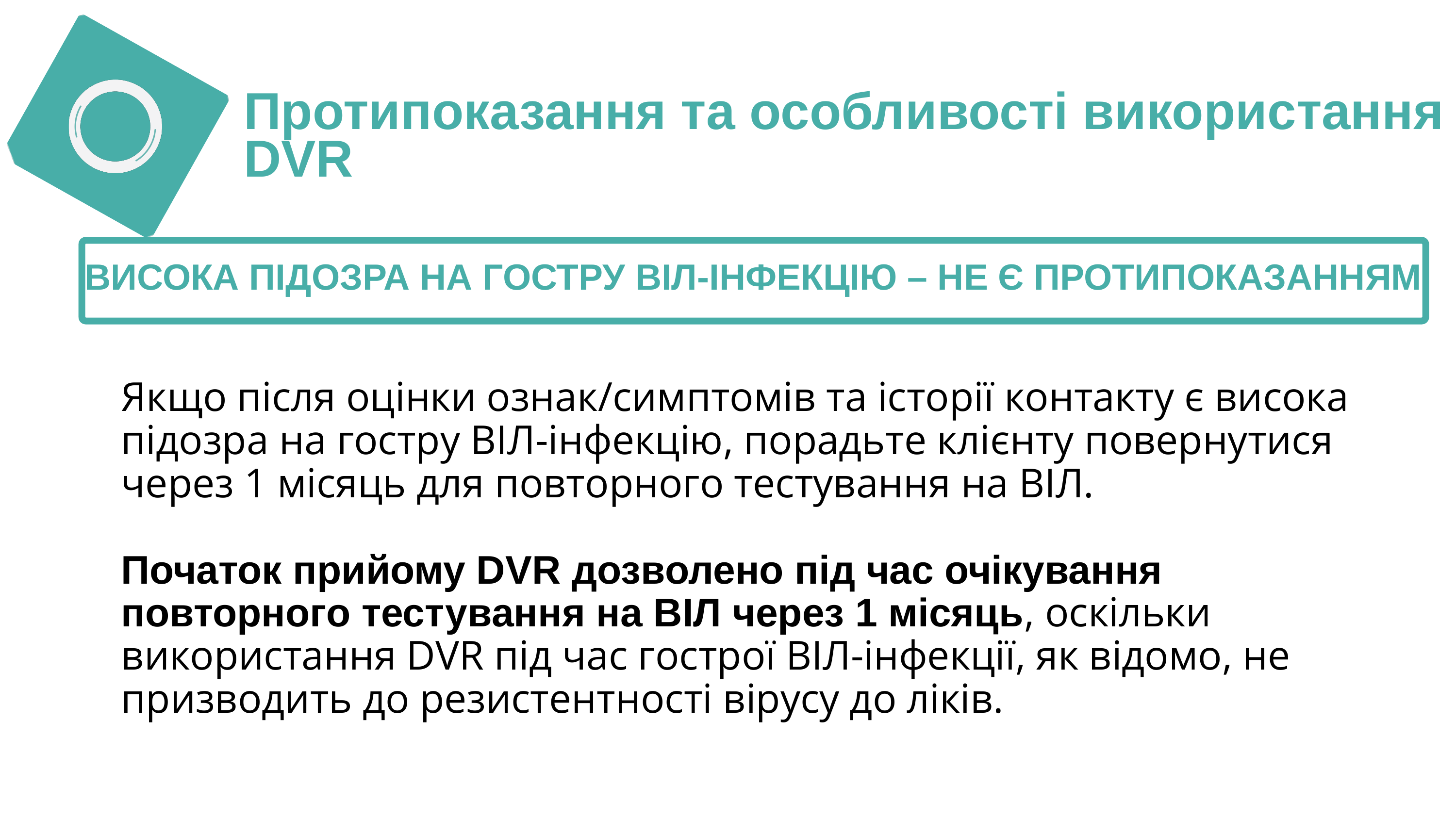

Протипоказання та особливості використання DVR

ВИСОКА ПІДОЗРА НА ГОСТРУ ВІЛ-ІНФЕКЦІЮ – НЕ Є ПРОТИПОКАЗАННЯМ
Якщо після оцінки ознак/симптомів та історії контакту є висока підозра на гостру ВІЛ-інфекцію, порадьте клієнту повернутися через 1 місяць для повторного тестування на ВІЛ.

Початок прийому DVR дозволено під час очікування повторного тестування на ВІЛ через 1 місяць, оскільки використання DVR під час гострої ВІЛ-інфекції, як відомо, не призводить до резистентності вірусу до ліків.